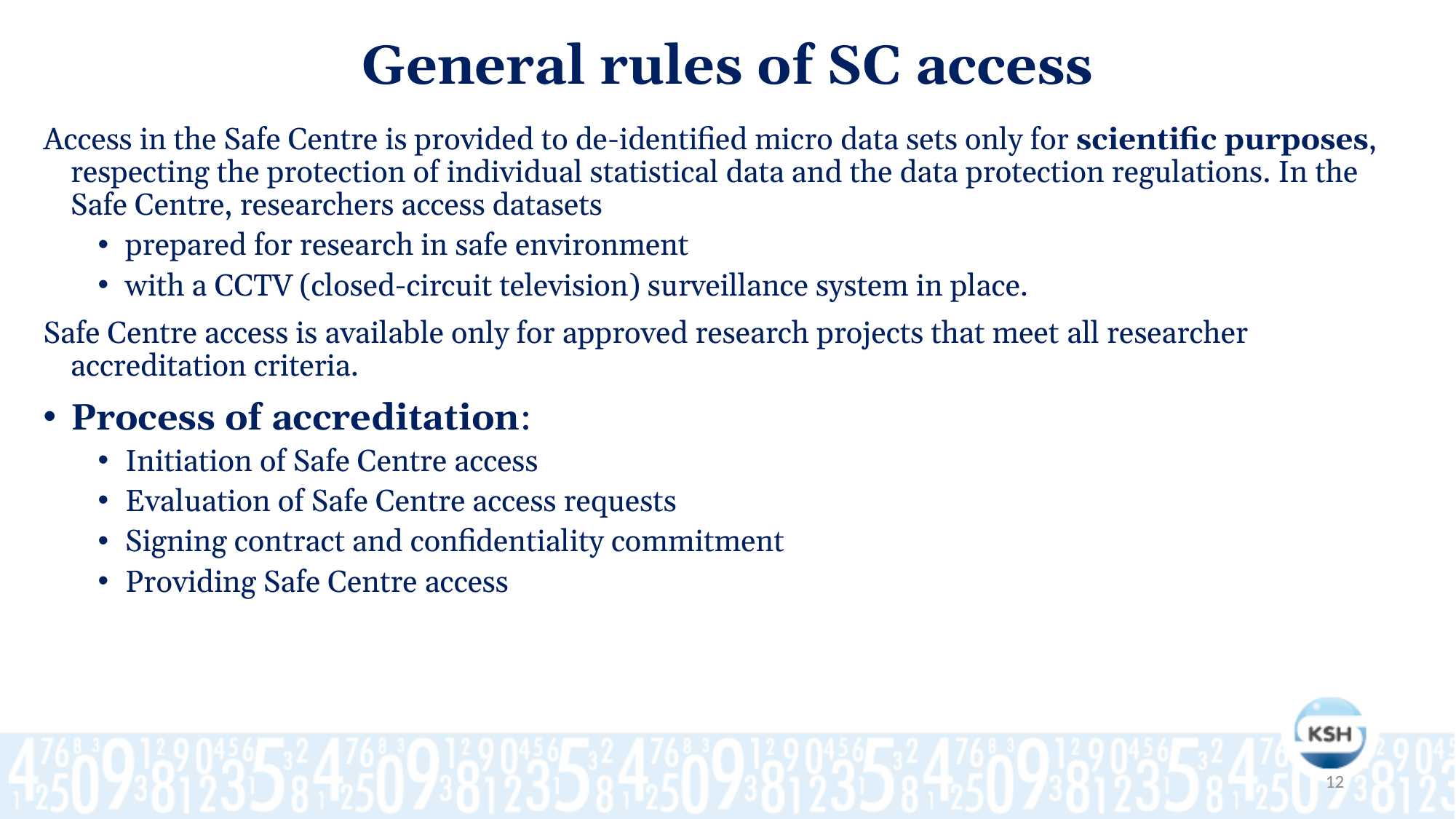

General rules of SC access
Access in the Safe Centre is provided to de-identified micro data sets only for scientific purposes, respecting the protection of individual statistical data and the data protection regulations. In the Safe Centre, researchers access datasets
prepared for research in safe environment
with a CCTV (closed-circuit television) surveillance system in place.
Safe Centre access is available only for approved research projects that meet all researcher accreditation criteria.
Process of accreditation:
Initiation of Safe Centre access
Evaluation of Safe Centre access requests
Signing contract and confidentiality commitment
Providing Safe Centre access

12